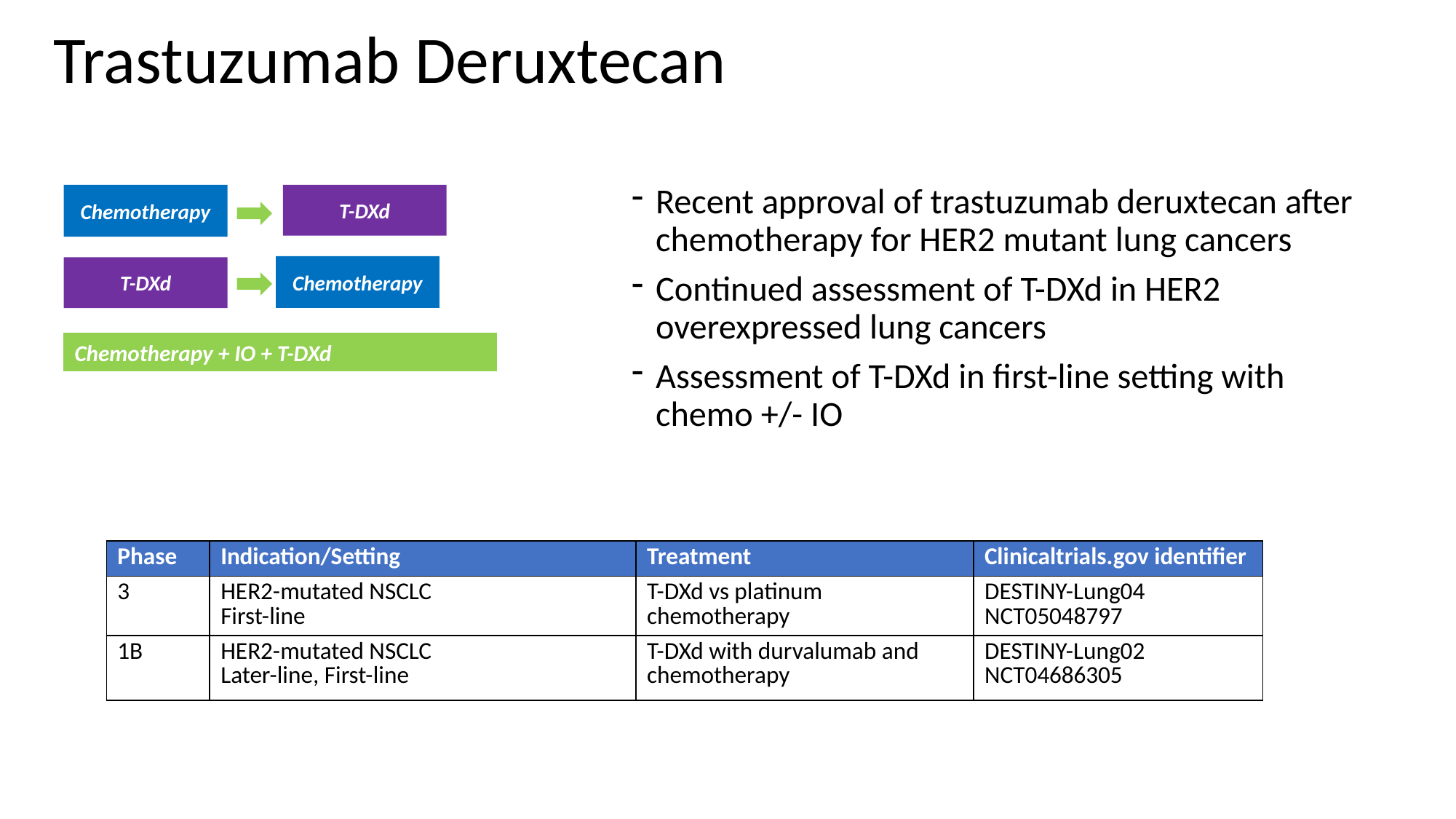

# Trastuzumab Deruxtecan
Recent approval of trastuzumab deruxtecan after chemotherapy for HER2 mutant lung cancers
Continued assessment of T-DXd in HER2 overexpressed lung cancers
Assessment of T-DXd in first-line setting with chemo +/- IO

Chemotherapy
T-DXd

Chemotherapy
T-DXd

Amivantamab
Chemotherapy + IO + T-DXd
| Phase | Indication/Setting | Treatment | Clinicaltrials.gov identifier |
| --- | --- | --- | --- |
| 3 | HER2-mutated NSCLC First-line | T-DXd vs platinum chemotherapy | DESTINY-Lung04 NCT05048797 |
| 1B | HER2-mutated NSCLC Later-line, First-line | T-DXd with durvalumab and chemotherapy | DESTINY-Lung02 NCT04686305 |